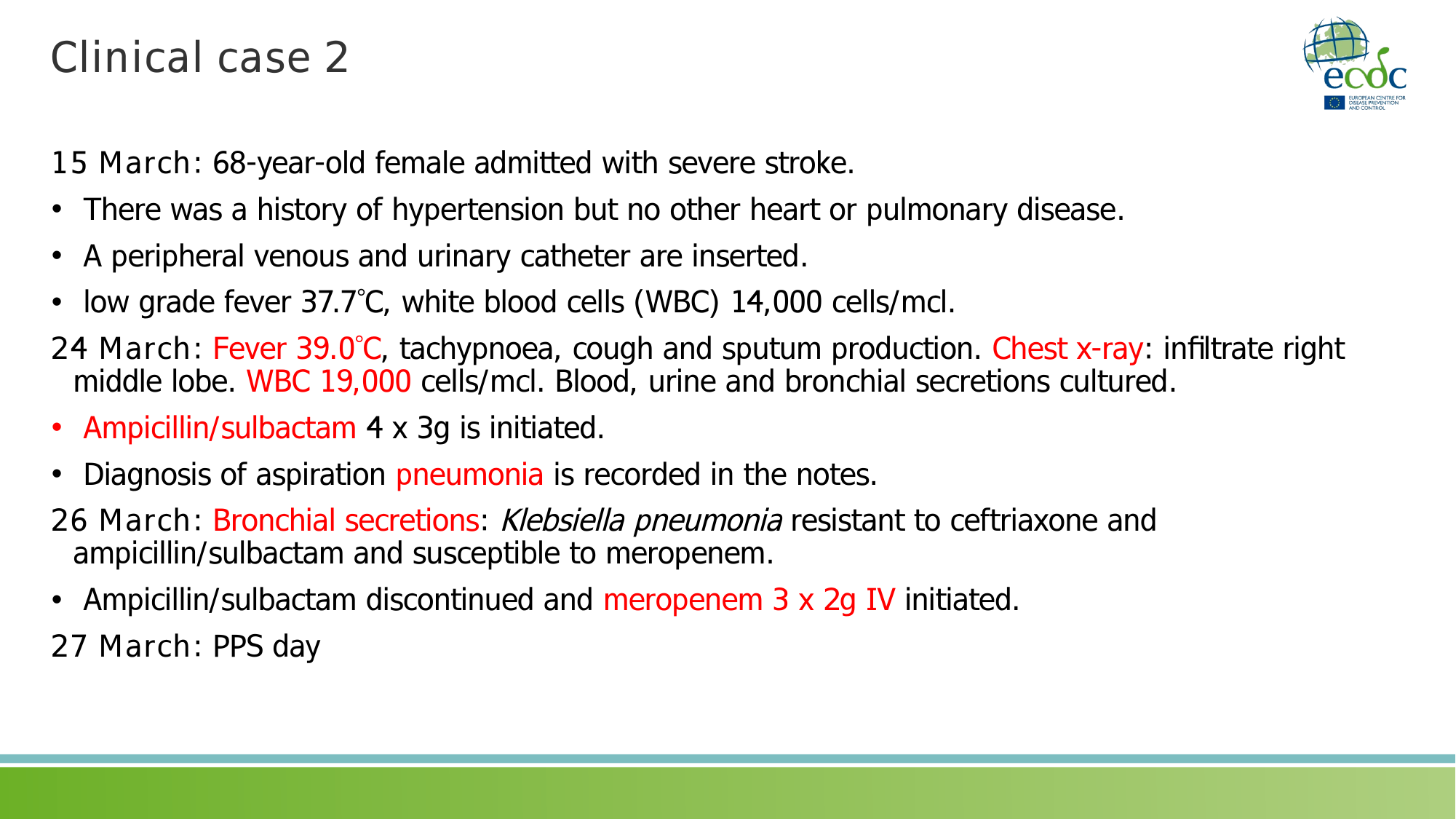

# Clinical case 2
15 March: 68-year-old female admitted with severe stroke.
There was a history of hypertension but no other heart or pulmonary disease.
A peripheral venous and urinary catheter are inserted.
low grade fever 37.7°C, white blood cells (WBC) 14,000 cells/mcl.
24 March: Fever 39.0°C, tachypnoea, cough and sputum production. Chest x-ray: infiltrate right middle lobe. WBC 19,000 cells/mcl. Blood, urine and bronchial secretions cultured.
Ampicillin/sulbactam 4 x 3g is initiated.
Diagnosis of aspiration pneumonia is recorded in the notes.
26 March: Bronchial secretions: Klebsiella pneumonia resistant to ceftriaxone and ampicillin/sulbactam and susceptible to meropenem.
Ampicillin/sulbactam discontinued and meropenem 3 x 2g IV initiated.
27 March: PPS day